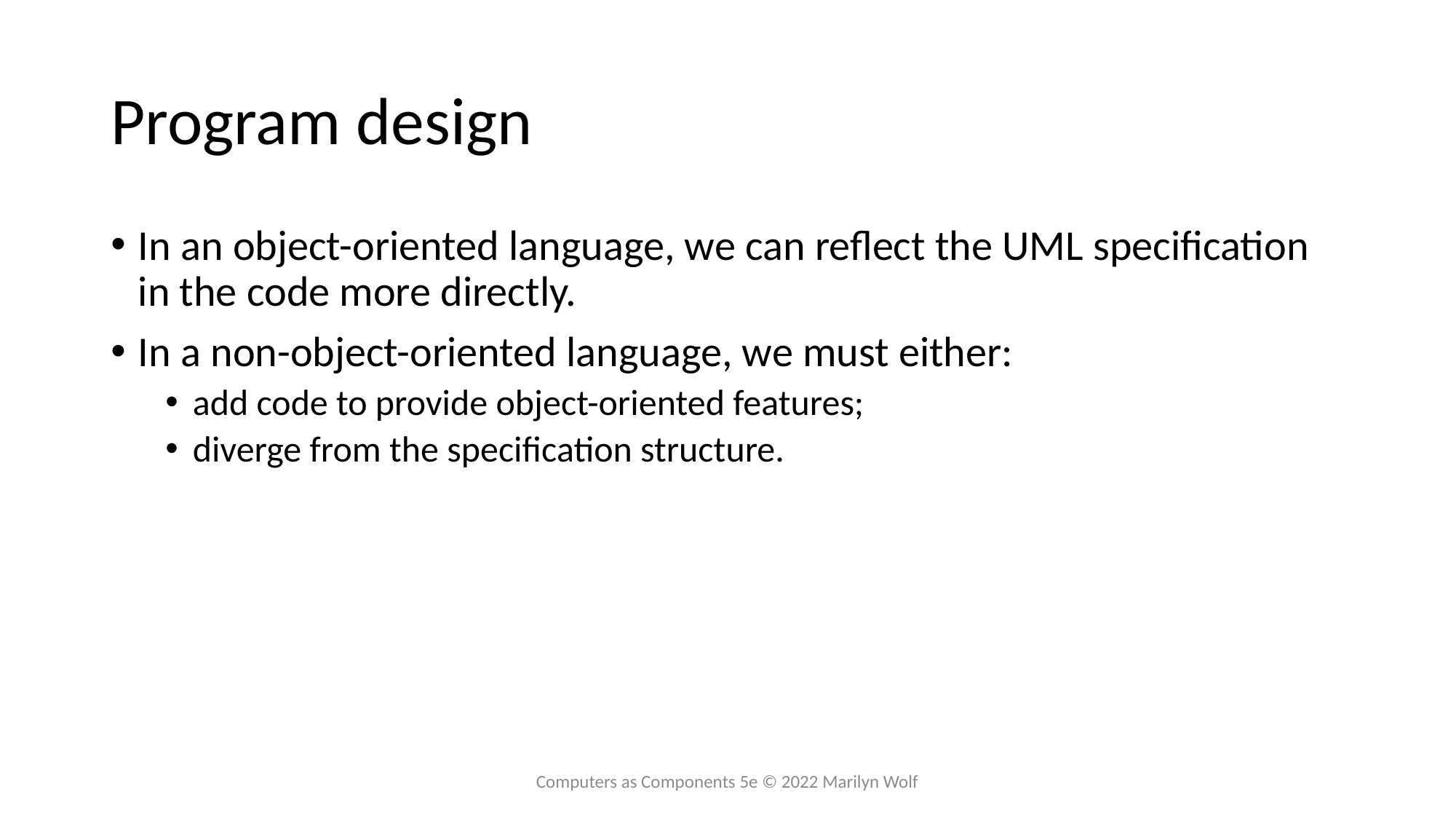

# Program design
In an object-oriented language, we can reflect the UML specification in the code more directly.
In a non-object-oriented language, we must either:
add code to provide object-oriented features;
diverge from the specification structure.
Computers as Components 5e © 2022 Marilyn Wolf